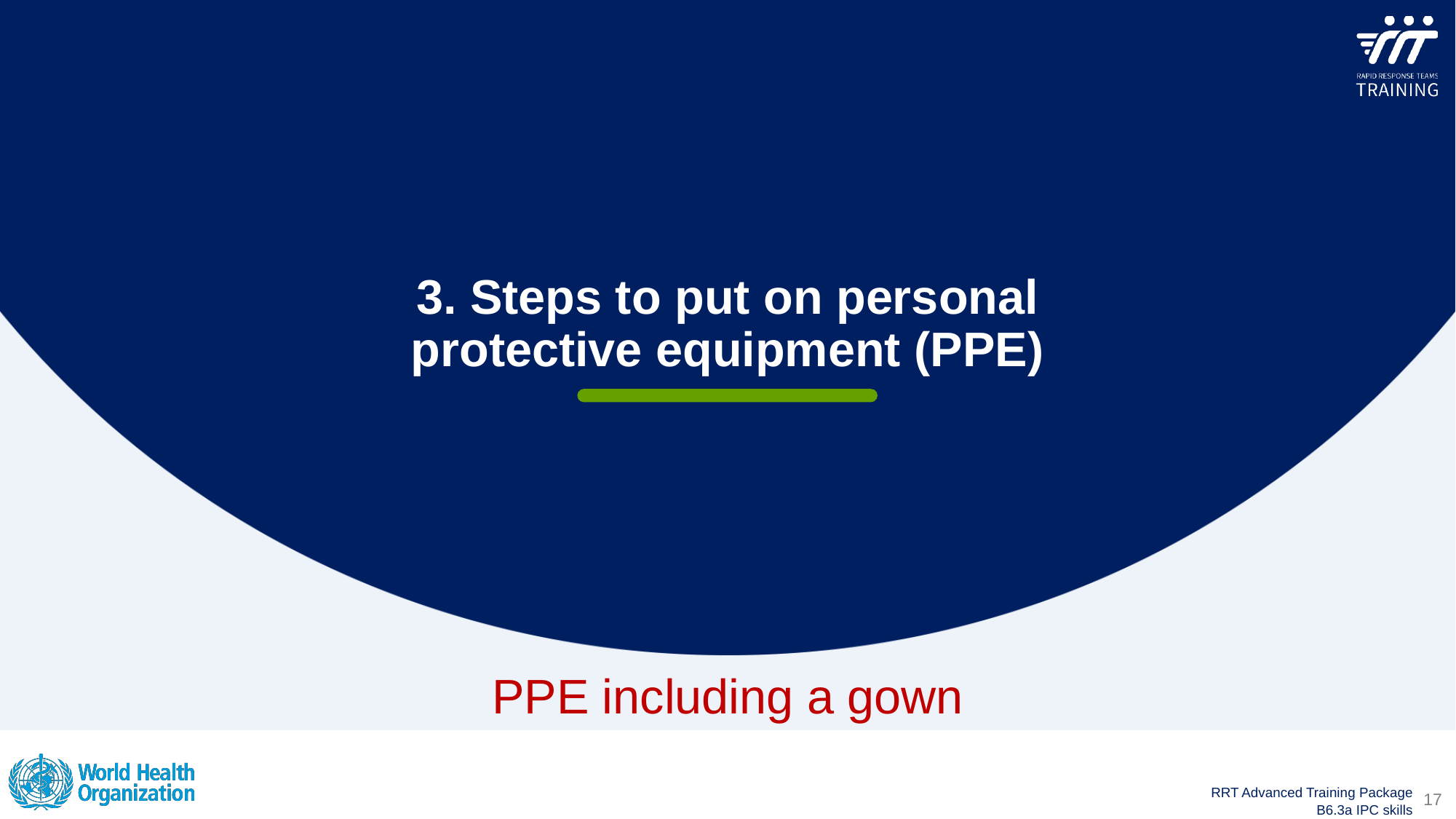

3. Steps to put on personal protective equipment (PPE)
PPE including a gown